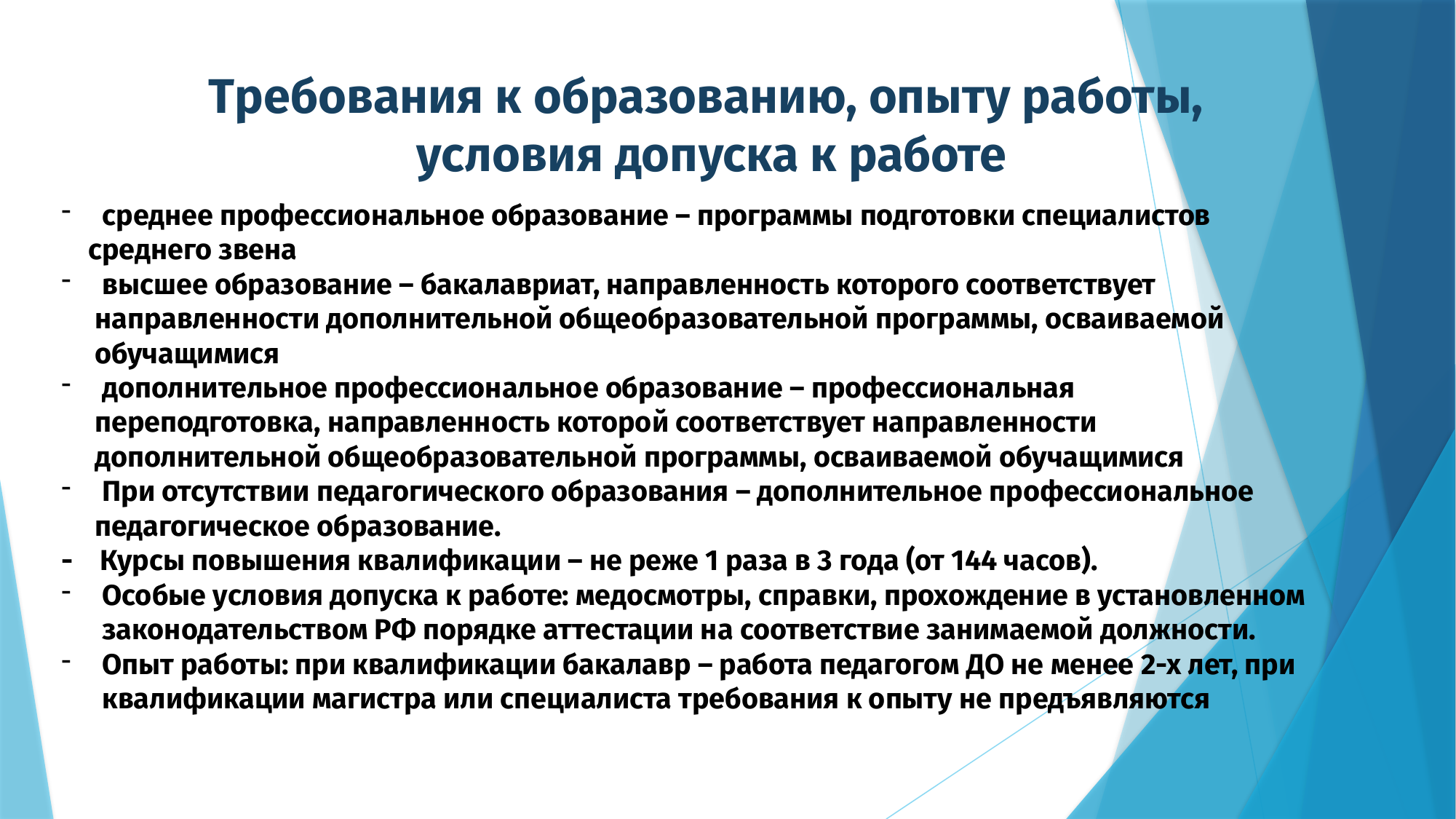

Требования к образованию, опыту работы,
условия допуска к работе
среднее профессиональное образование – программы подготовки специалистов
    среднего звена
высшее образование – бакалавриат, направленность которого соответствует
     направленности дополнительной общеобразовательной программы, осваиваемой
     обучащимися
дополнительное профессиональное образование – профессиональная
     переподготовка, направленность которой соответствует направленности
     дополнительной общеобразовательной программы, осваиваемой обучащимися
При отсутствии педагогического образования – дополнительное профессиональное
     педагогическое образование.
-    Курсы повышения квалификации – не реже 1 раза в 3 года (от 144 часов).
Особые условия допуска к работе: медосмотры, справки, прохождение в установленном законодательством РФ порядке аттестации на соответствие занимаемой должности.
Опыт работы: при квалификации бакалавр – работа педагогом ДО не менее 2-х лет, при квалификации магистра или специалиста требования к опыту не предъявляются